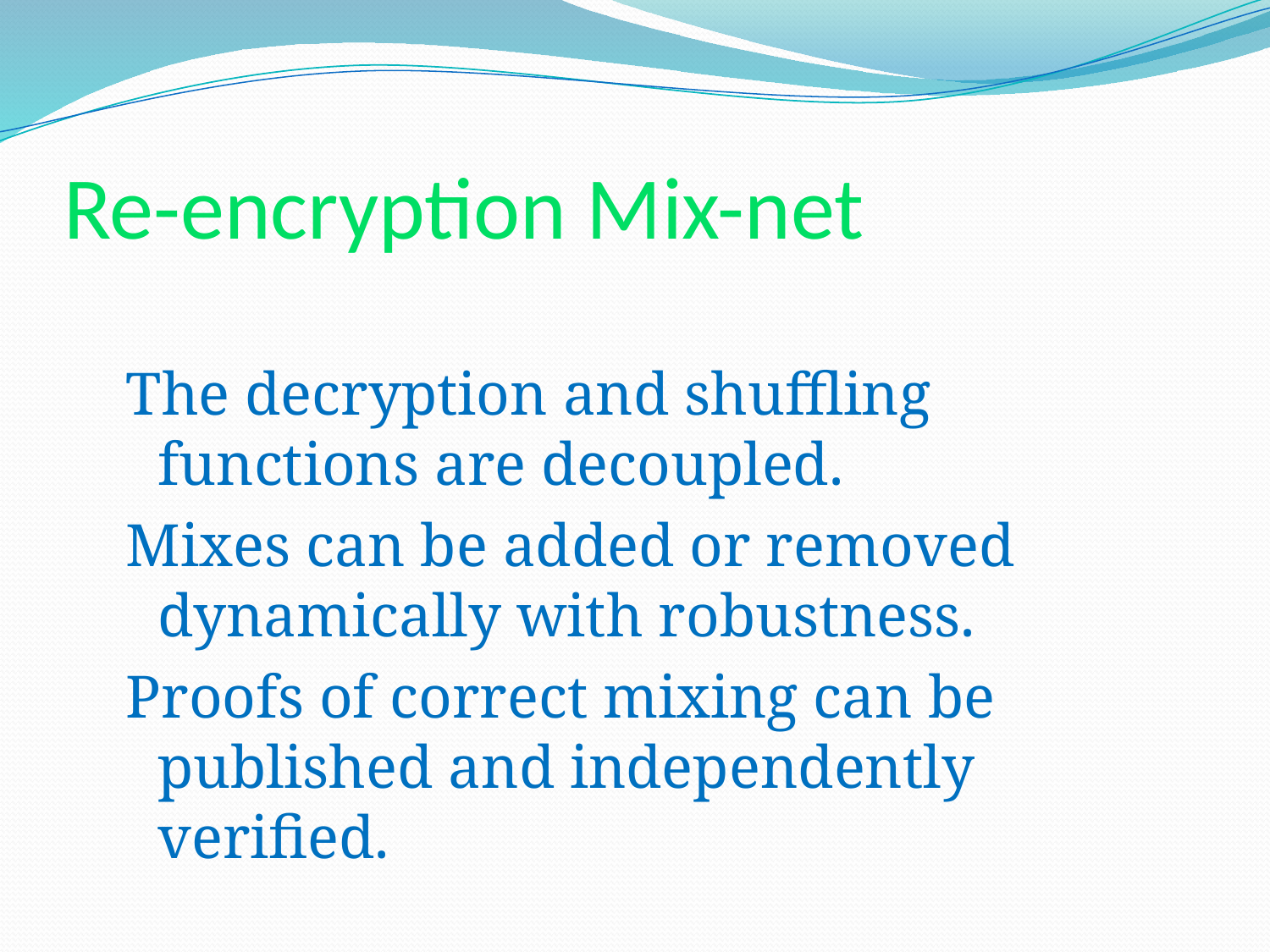

# Re-encryption Mix-net

The decryption and shuffling functions are decoupled.
Mixes can be added or removed dynamically with robustness.
Proofs of correct mixing can be published and independently verified.